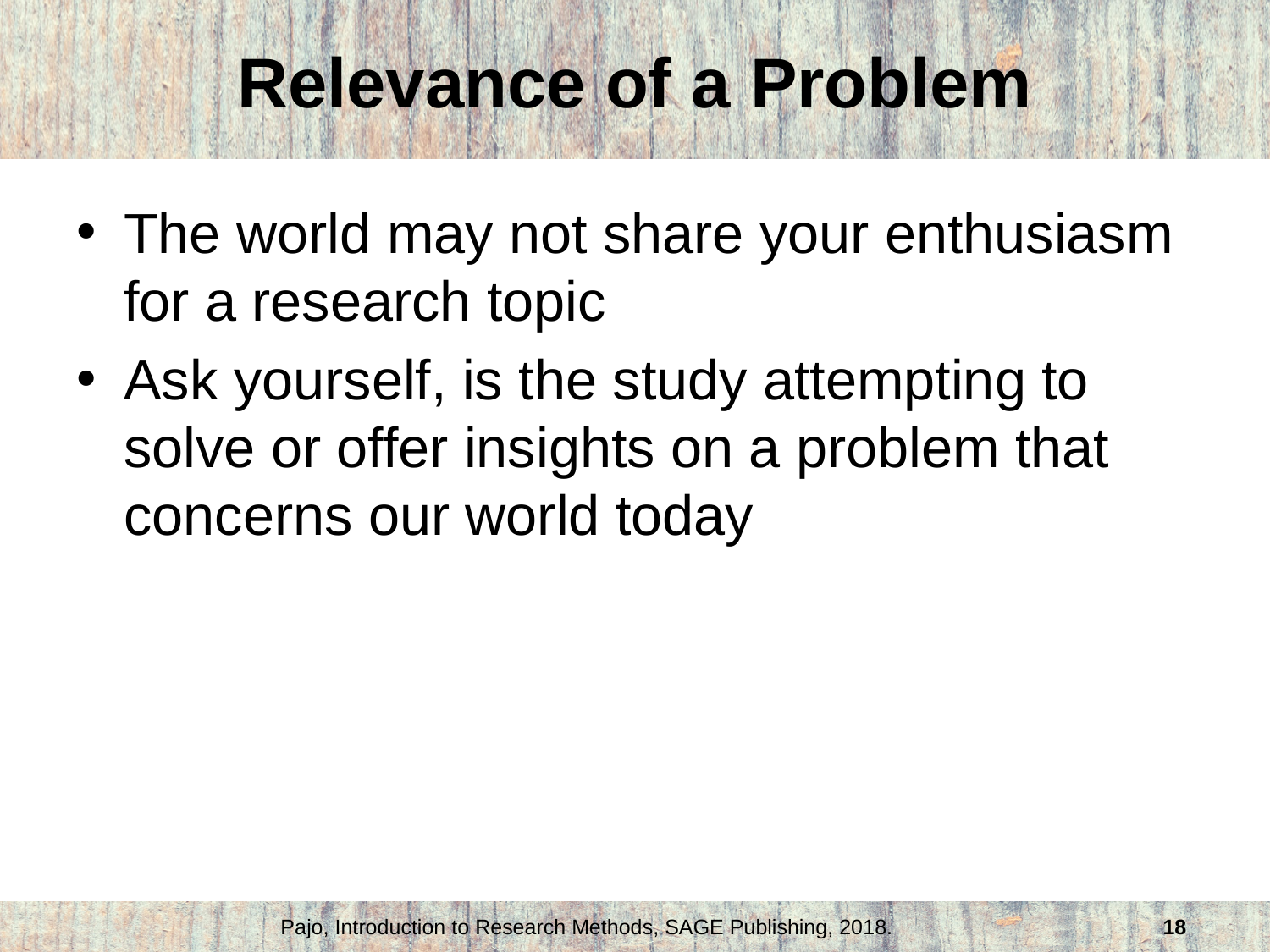

# Relevance of a Problem
The world may not share your enthusiasm for a research topic
Ask yourself, is the study attempting to solve or offer insights on a problem that concerns our world today
Pajo, Introduction to Research Methods, SAGE Publishing, 2018.
18